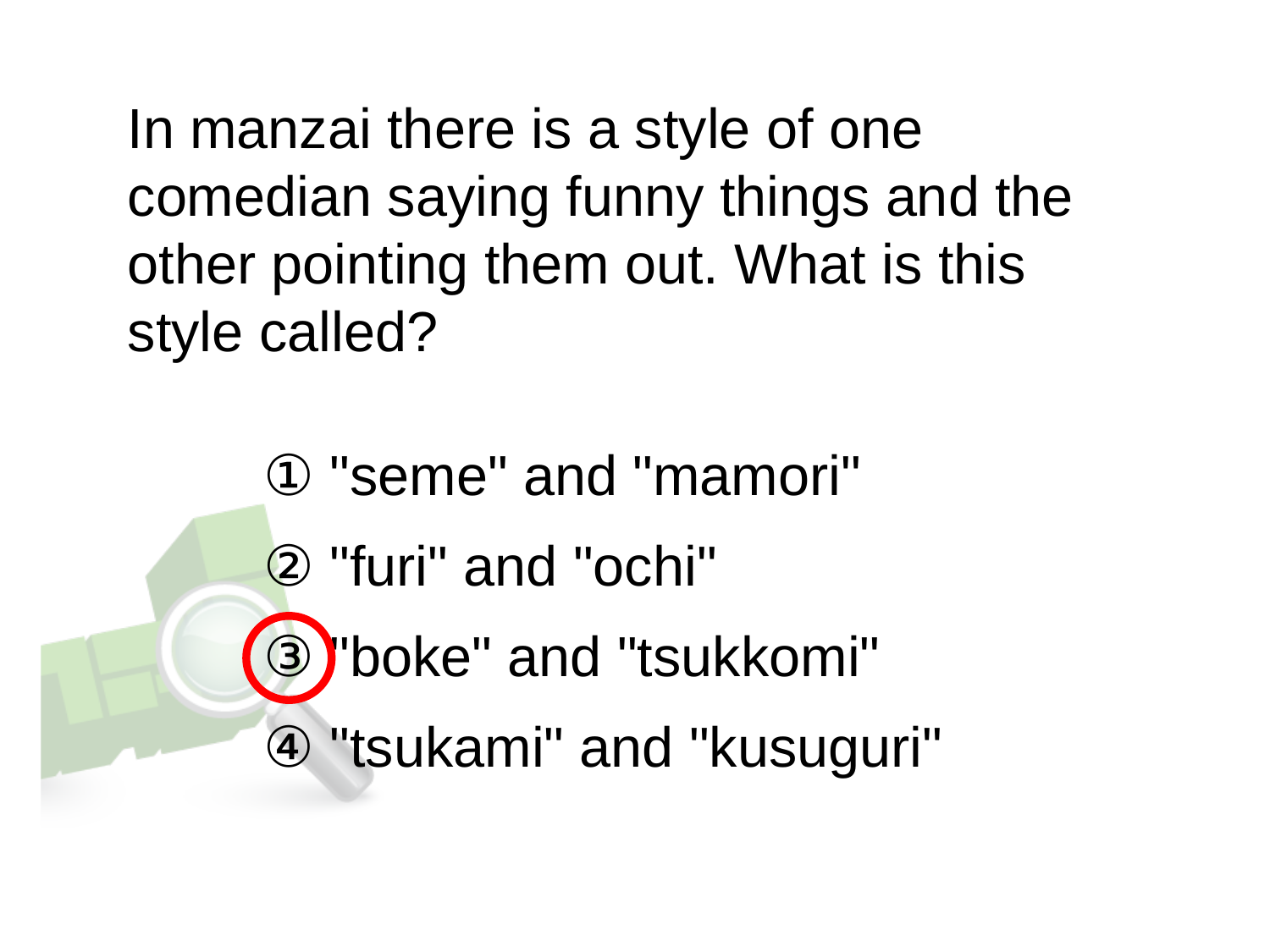

# In manzai there is a style of one comedian saying funny things and the other pointing them out. What is this style called?
① "seme" and "mamori"
② "furi" and "ochi"
③ "boke" and "tsukkomi"
④ "tsukami" and "kusuguri"